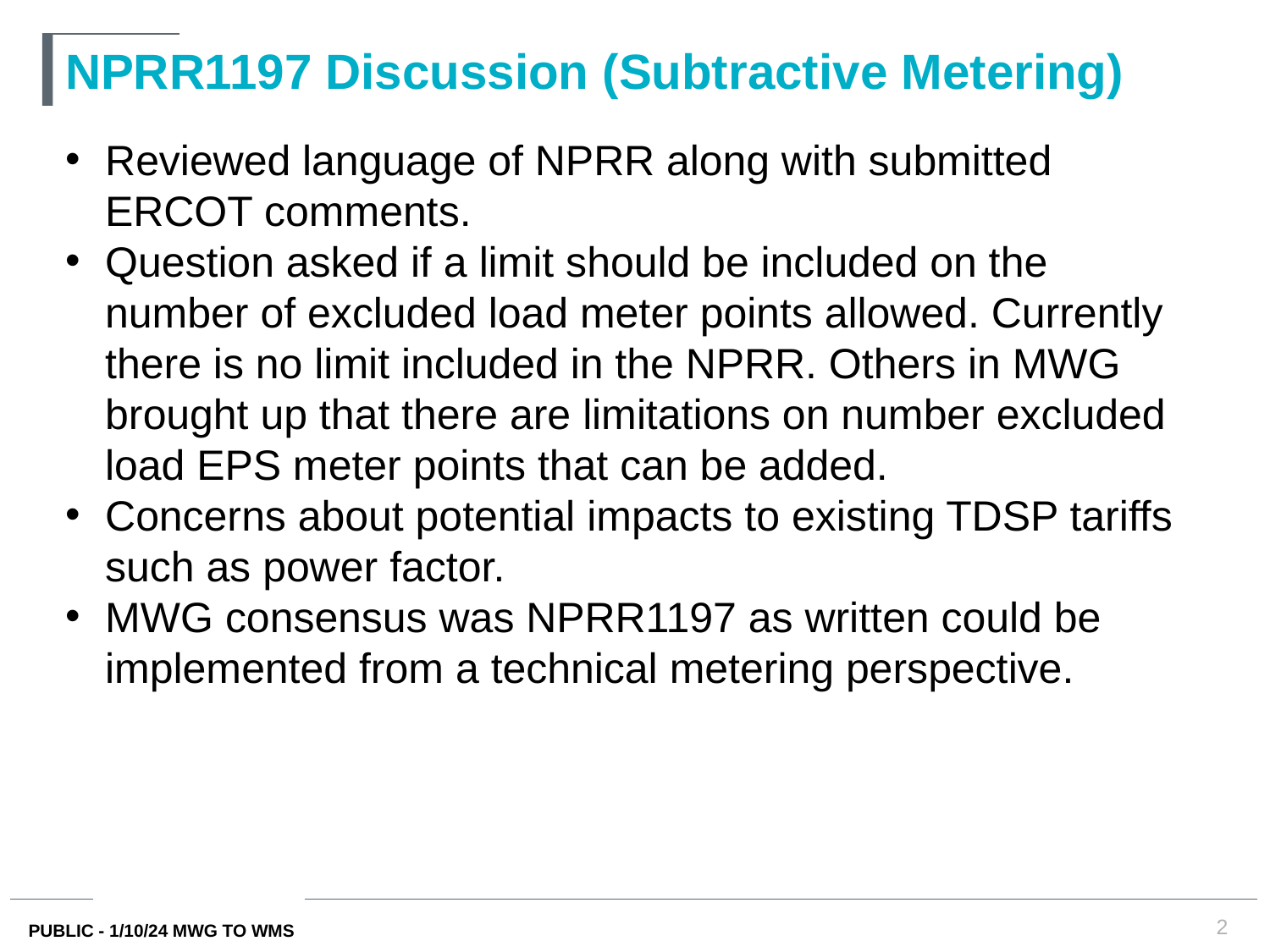

# NPRR1197 Discussion (Subtractive Metering)
Reviewed language of NPRR along with submitted ERCOT comments.
Question asked if a limit should be included on the number of excluded load meter points allowed. Currently there is no limit included in the NPRR. Others in MWG brought up that there are limitations on number excluded load EPS meter points that can be added.
Concerns about potential impacts to existing TDSP tariffs such as power factor.
MWG consensus was NPRR1197 as written could be implemented from a technical metering perspective.

2
PUBLIC - 1/10/24 MWG TO WMS